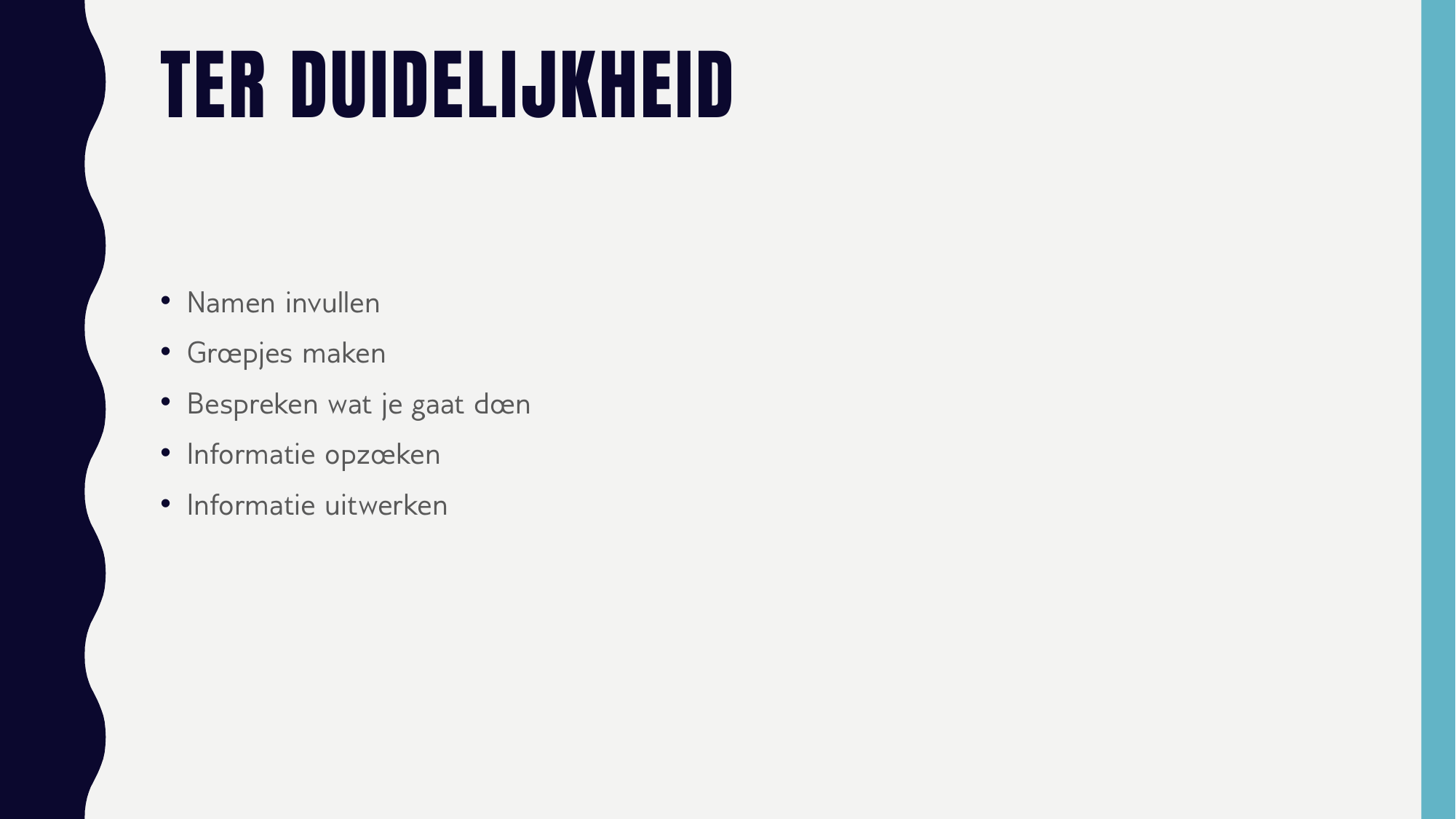

# Ter duidelijkheid
Namen invullen
Groepjes maken
Bespreken wat je gaat doen
Informatie opzoeken
Informatie uitwerken